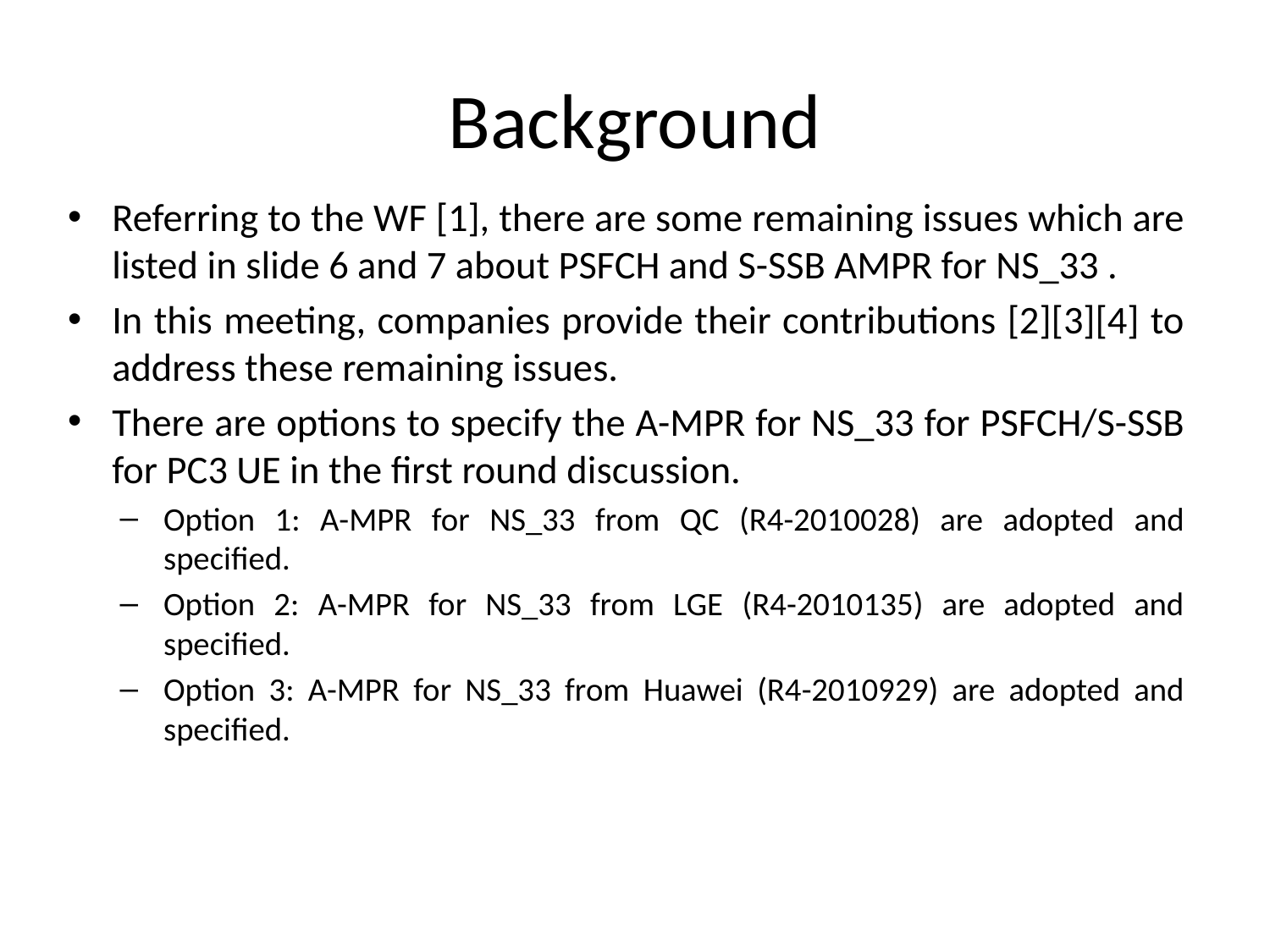

# Background
Referring to the WF [1], there are some remaining issues which are listed in slide 6 and 7 about PSFCH and S-SSB AMPR for NS_33 .
In this meeting, companies provide their contributions [2][3][4] to address these remaining issues.
There are options to specify the A-MPR for NS_33 for PSFCH/S-SSB for PC3 UE in the first round discussion.
Option 1: A-MPR for NS_33 from QC (R4-2010028) are adopted and specified.
Option 2: A-MPR for NS_33 from LGE (R4-2010135) are adopted and specified.
Option 3: A-MPR for NS_33 from Huawei (R4-2010929) are adopted and specified.